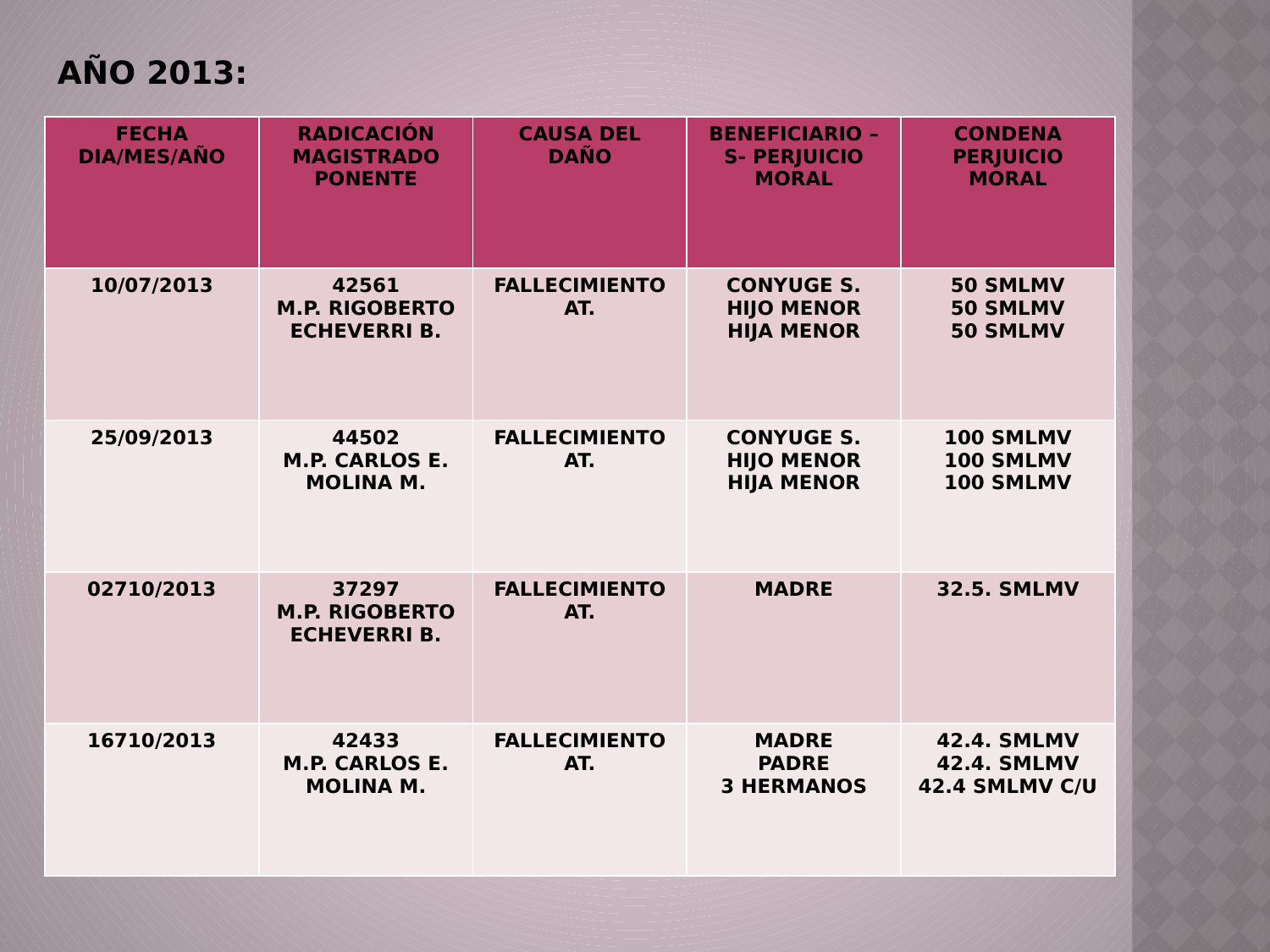

AÑO 2013:
| FECHA DIA/MES/AÑO | RADICACIÓN MAGISTRADO PONENTE | CAUSA DEL DAÑO | BENEFICIARIO –S- PERJUICIO MORAL | CONDENA PERJUICIO MORAL |
| --- | --- | --- | --- | --- |
| 10/07/2013 | 42561 M.P. RIGOBERTO ECHEVERRI B. | FALLECIMIENTO AT. | CONYUGE S. HIJO MENOR HIJA MENOR | 50 SMLMV 50 SMLMV 50 SMLMV |
| 25/09/2013 | 44502 M.P. CARLOS E. MOLINA M. | FALLECIMIENTO AT. | CONYUGE S. HIJO MENOR HIJA MENOR | 100 SMLMV 100 SMLMV 100 SMLMV |
| 02710/2013 | 37297 M.P. RIGOBERTO ECHEVERRI B. | FALLECIMIENTO AT. | MADRE | 32.5. SMLMV |
| 16710/2013 | 42433 M.P. CARLOS E. MOLINA M. | FALLECIMIENTO AT. | MADRE PADRE 3 HERMANOS | 42.4. SMLMV 42.4. SMLMV 42.4 SMLMV C/U |